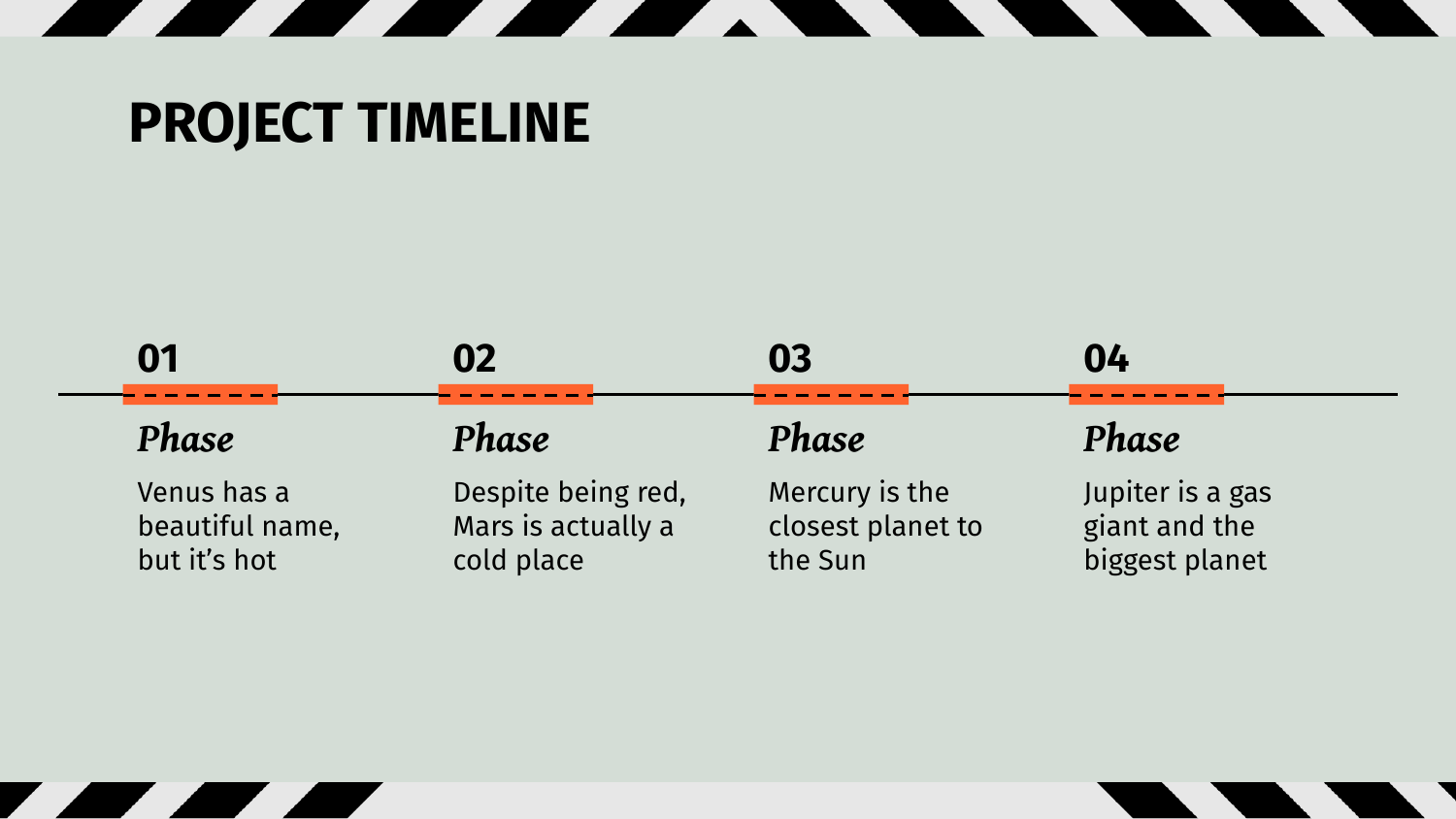

# PROJECT TIMELINE
01
02
03
04

Phase
Phase
Phase
Phase
Venus has a beautiful name, but it’s hot
Despite being red, Mars is actually a cold place
Mercury is the closest planet to the Sun
Jupiter is a gas giant and the biggest planet